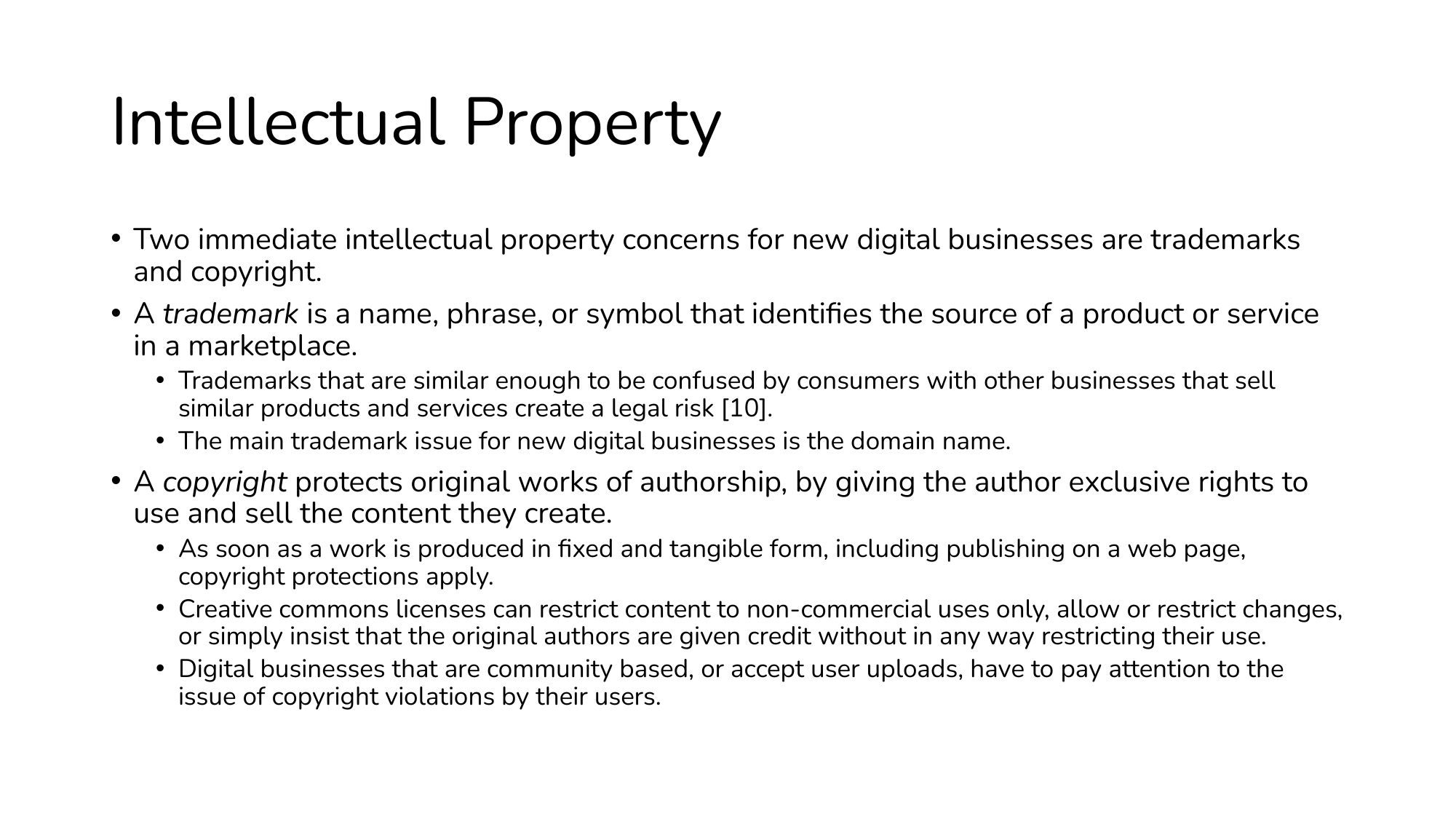

# Intellectual Property
Two immediate intellectual property concerns for new digital businesses are trademarks and copyright.
A trademark is a name, phrase, or symbol that identifies the source of a product or service in a marketplace.
Trademarks that are similar enough to be confused by consumers with other businesses that sell similar products and services create a legal risk [10].
The main trademark issue for new digital businesses is the domain name.
A copyright protects original works of authorship, by giving the author exclusive rights to use and sell the content they create.
As soon as a work is produced in fixed and tangible form, including publishing on a web page, copyright protections apply.
Creative commons licenses can restrict content to non-commercial uses only, allow or restrict changes, or simply insist that the original authors are given credit without in any way restricting their use.
Digital businesses that are community based, or accept user uploads, have to pay attention to the issue of copyright violations by their users.